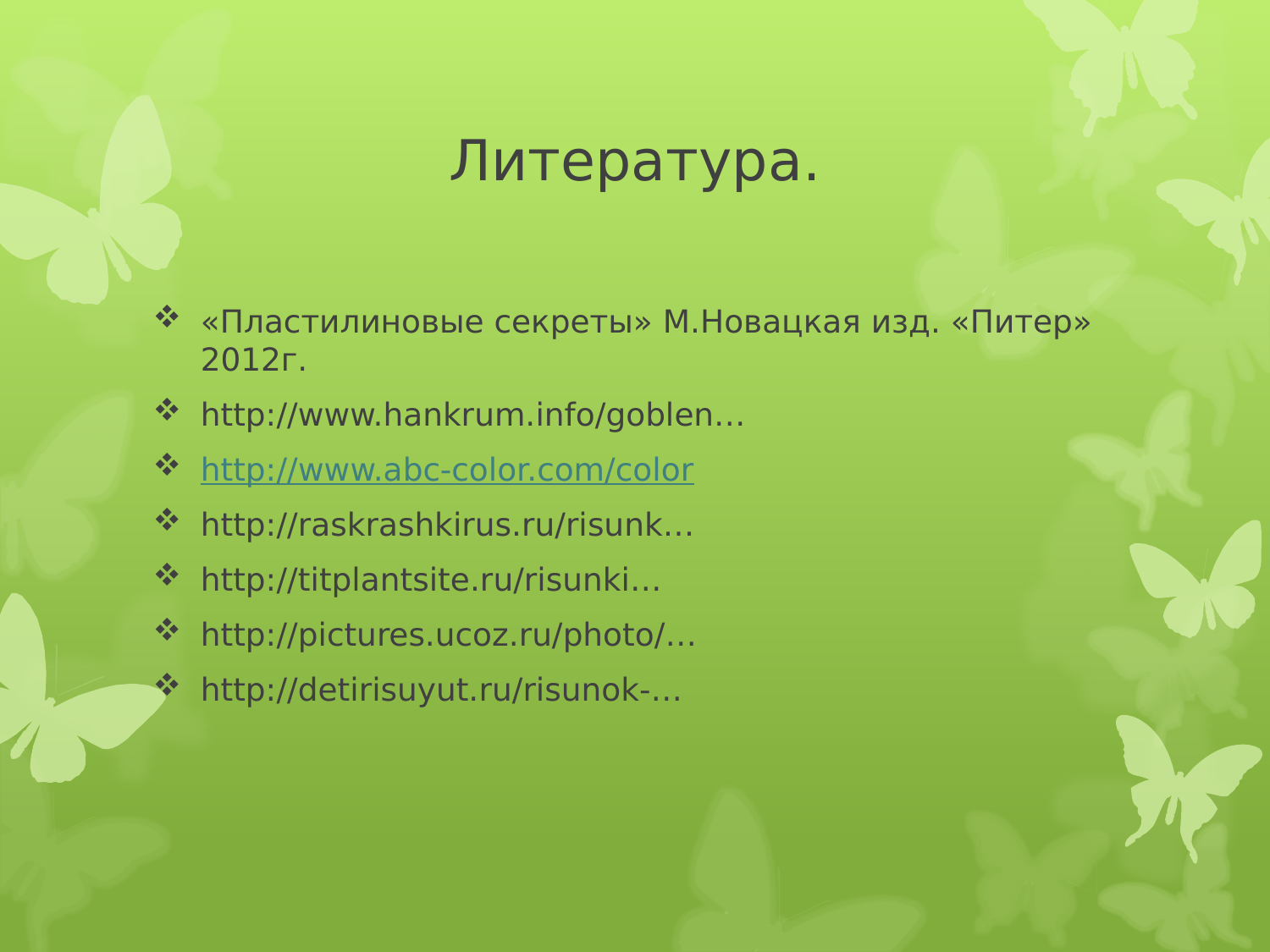

# Литература.
«Пластилиновые секреты» М.Новацкая изд. «Питер» 2012г.
http://www.hankrum.info/goblen…
http://www.abc-color.com/color
http://raskrashkirus.ru/risunk…
http://titplantsite.ru/risunki…
http://pictures.ucoz.ru/photo/…
http://detirisuyut.ru/risunok-…